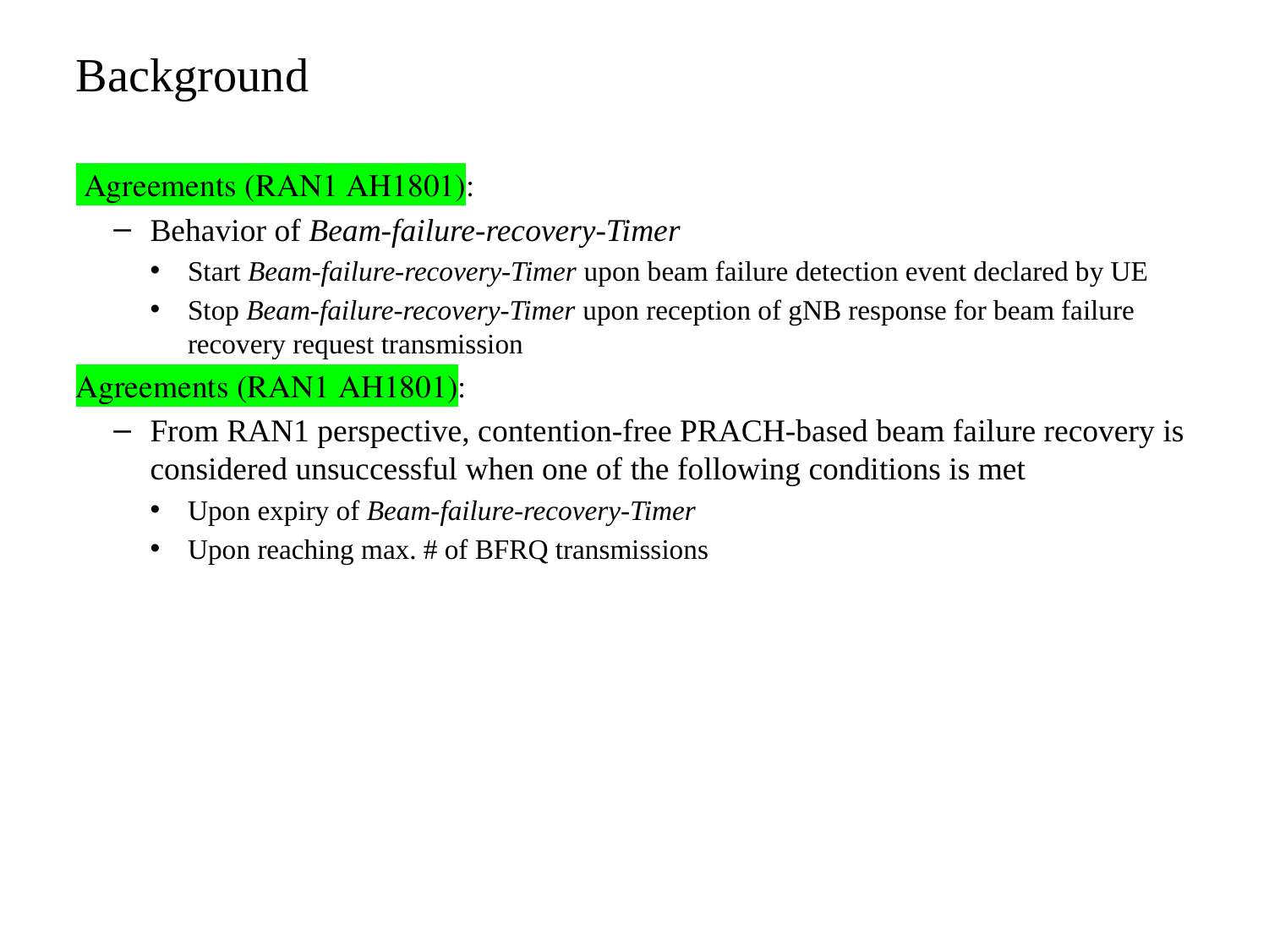

# Background
 Agreements (RAN1 AH1801):
Behavior of Beam-failure-recovery-Timer
Start Beam-failure-recovery-Timer upon beam failure detection event declared by UE
Stop Beam-failure-recovery-Timer upon reception of gNB response for beam failure recovery request transmission
Agreements (RAN1 AH1801):
From RAN1 perspective, contention-free PRACH-based beam failure recovery is considered unsuccessful when one of the following conditions is met
Upon expiry of Beam-failure-recovery-Timer
Upon reaching max. # of BFRQ transmissions